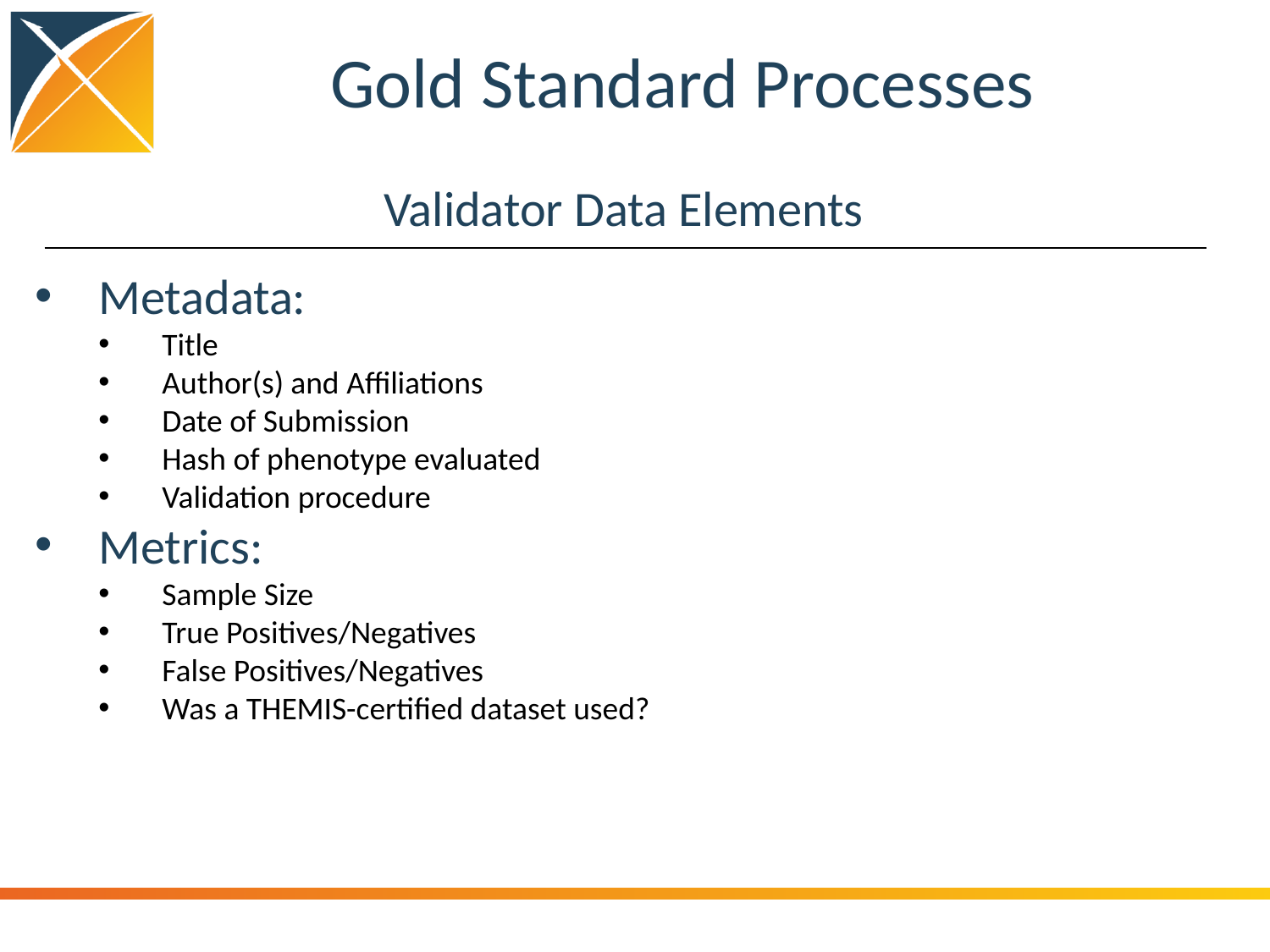

# Gold Standard Processes
Validator Data Elements
Metadata:
Title
Author(s) and Affiliations
Date of Submission
Hash of phenotype evaluated
Validation procedure
Metrics:
Sample Size
True Positives/Negatives
False Positives/Negatives
Was a THEMIS-certified dataset used?